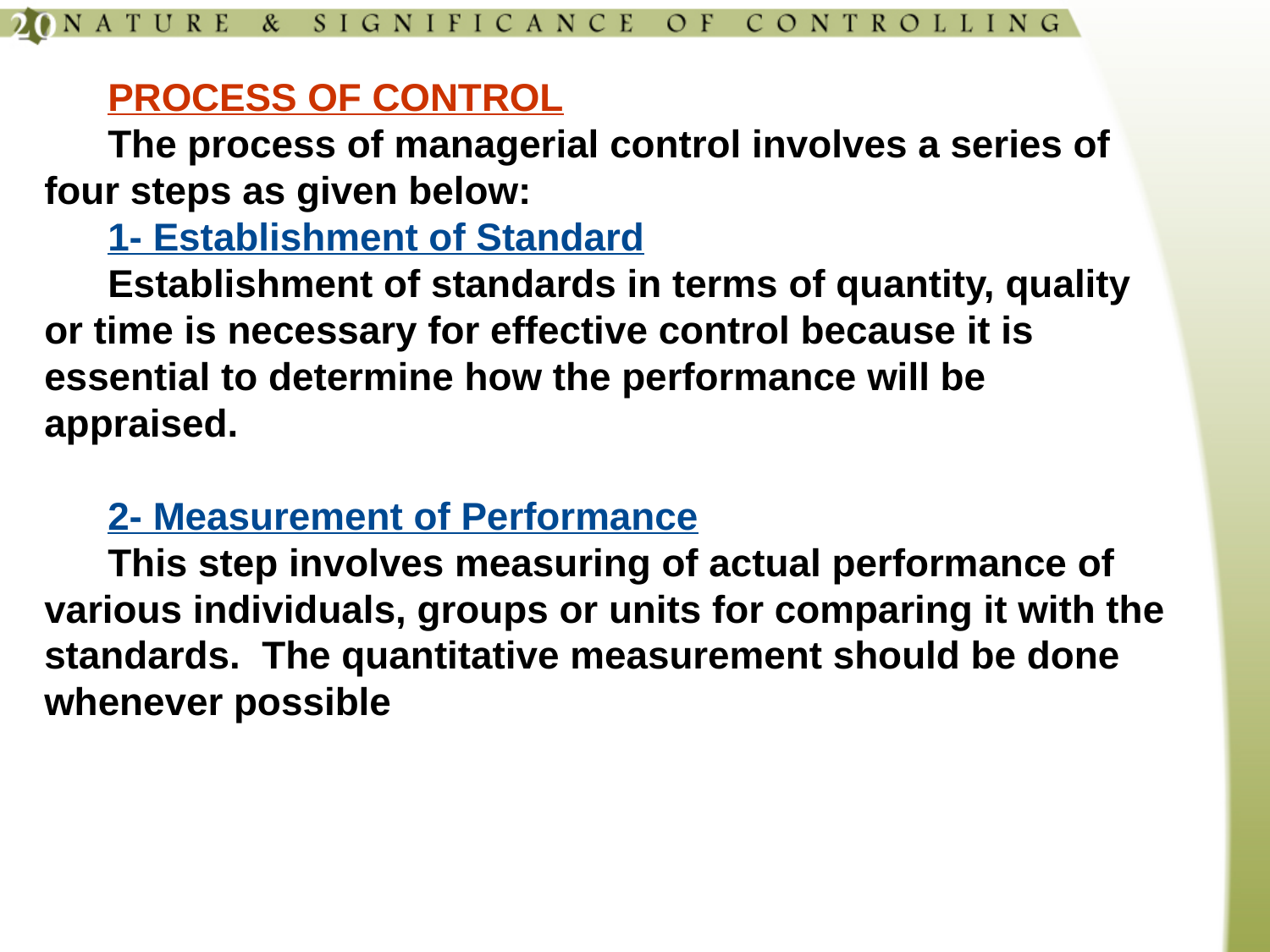

PROCESS OF CONTROL
The process of managerial control involves a series of four steps as given below:
1- Establishment of Standard
Establishment of standards in terms of quantity, quality or time is necessary for effective control because it is essential to determine how the performance will be appraised.

2- Measurement of Performance
This step involves measuring of actual performance of various individuals, groups or units for comparing it with the standards.  The quantitative measurement should be done whenever possible